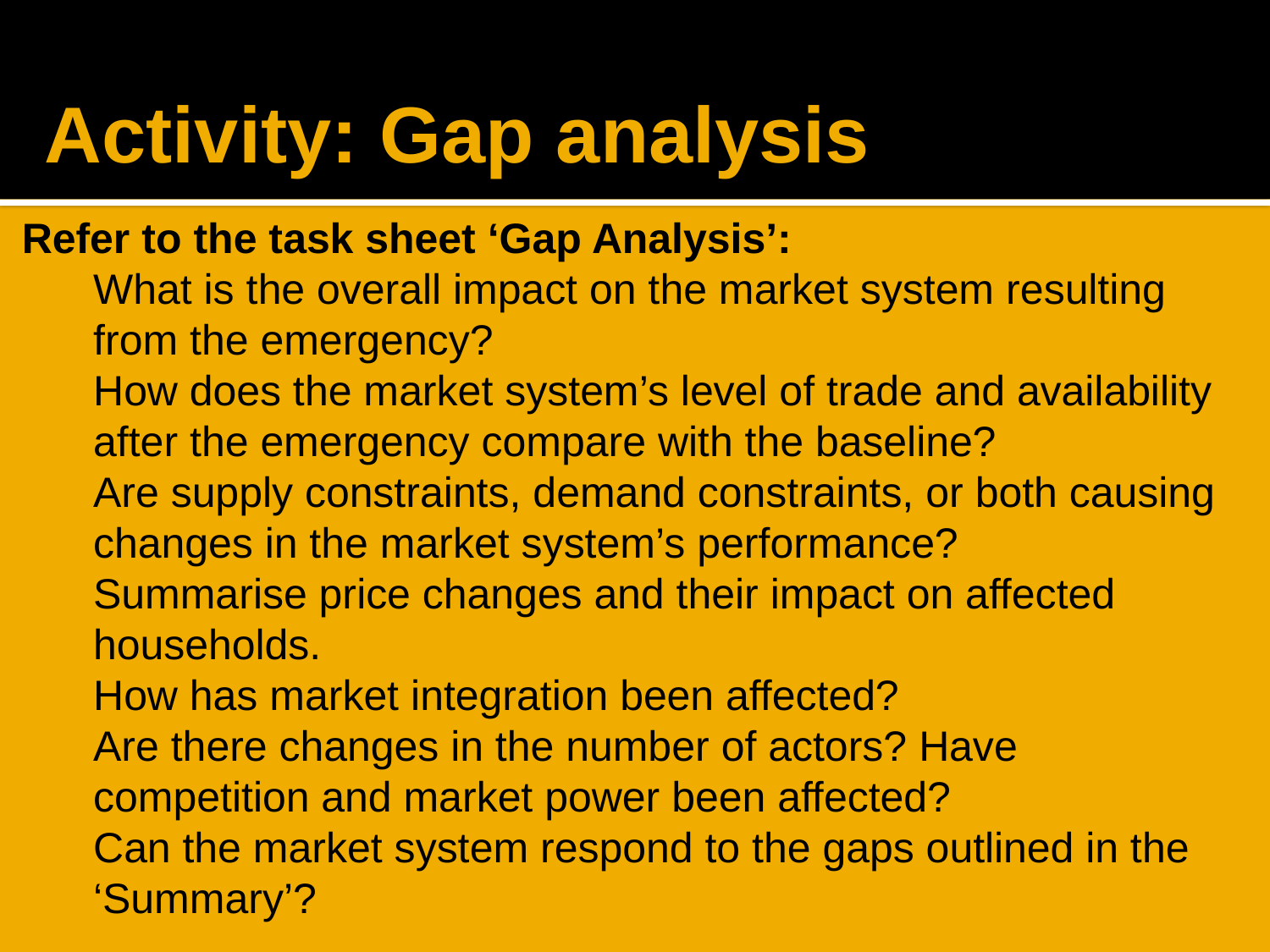

# Activity: Gap analysis
Refer to the task sheet ‘Gap Analysis’:
What is the overall impact on the market system resulting from the emergency?
How does the market system’s level of trade and availability after the emergency compare with the baseline?
Are supply constraints, demand constraints, or both causing changes in the market system’s performance?
Summarise price changes and their impact on affected households.
How has market integration been affected?
Are there changes in the number of actors? Have competition and market power been affected?
Can the market system respond to the gaps outlined in the ‘Summary’?